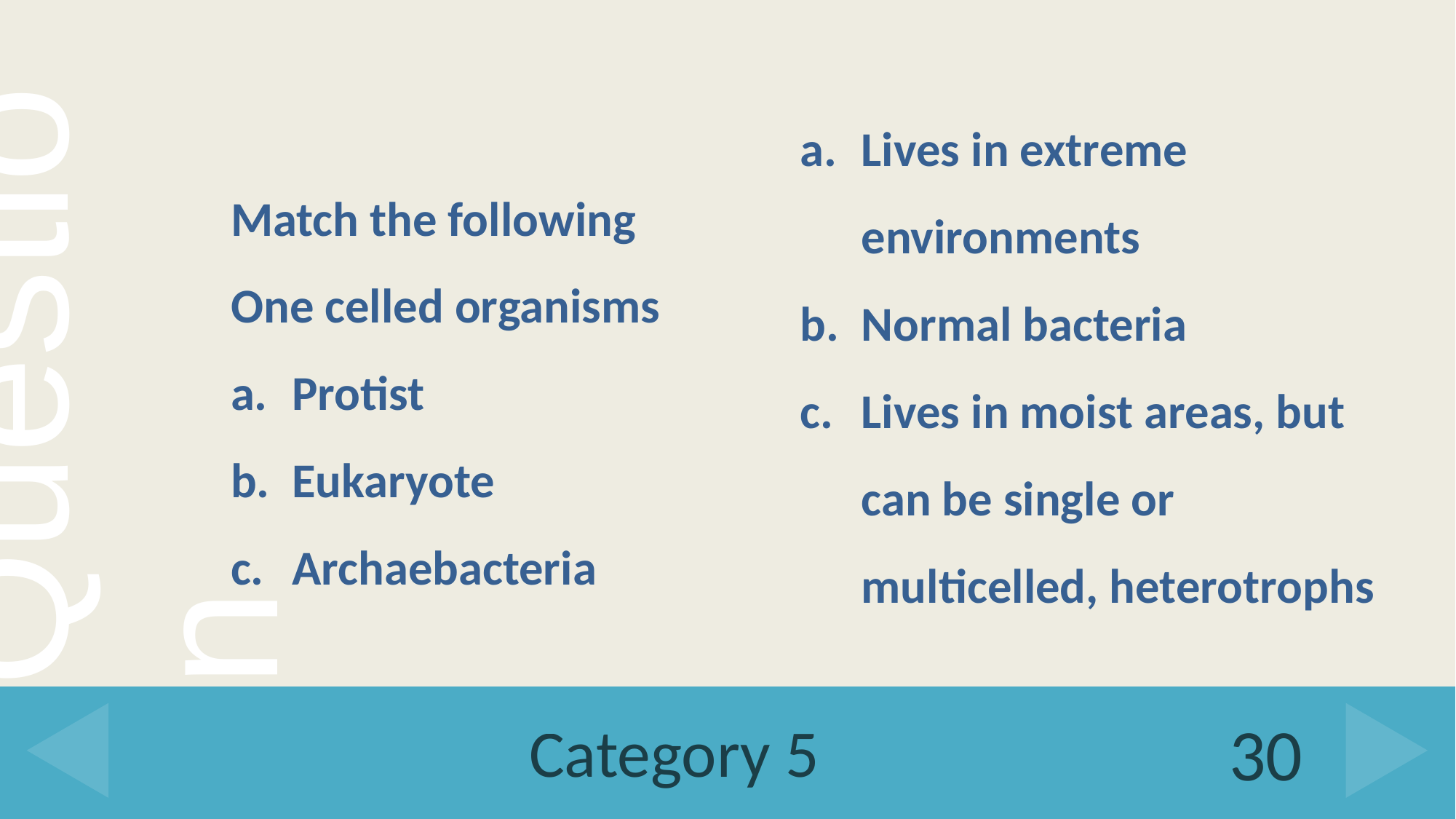

Lives in extreme environments
Normal bacteria
Lives in moist areas, but can be single or multicelled, heterotrophs

Match the following
One celled organisms
Protist
Eukaryote
Archaebacteria
# Category 5
30